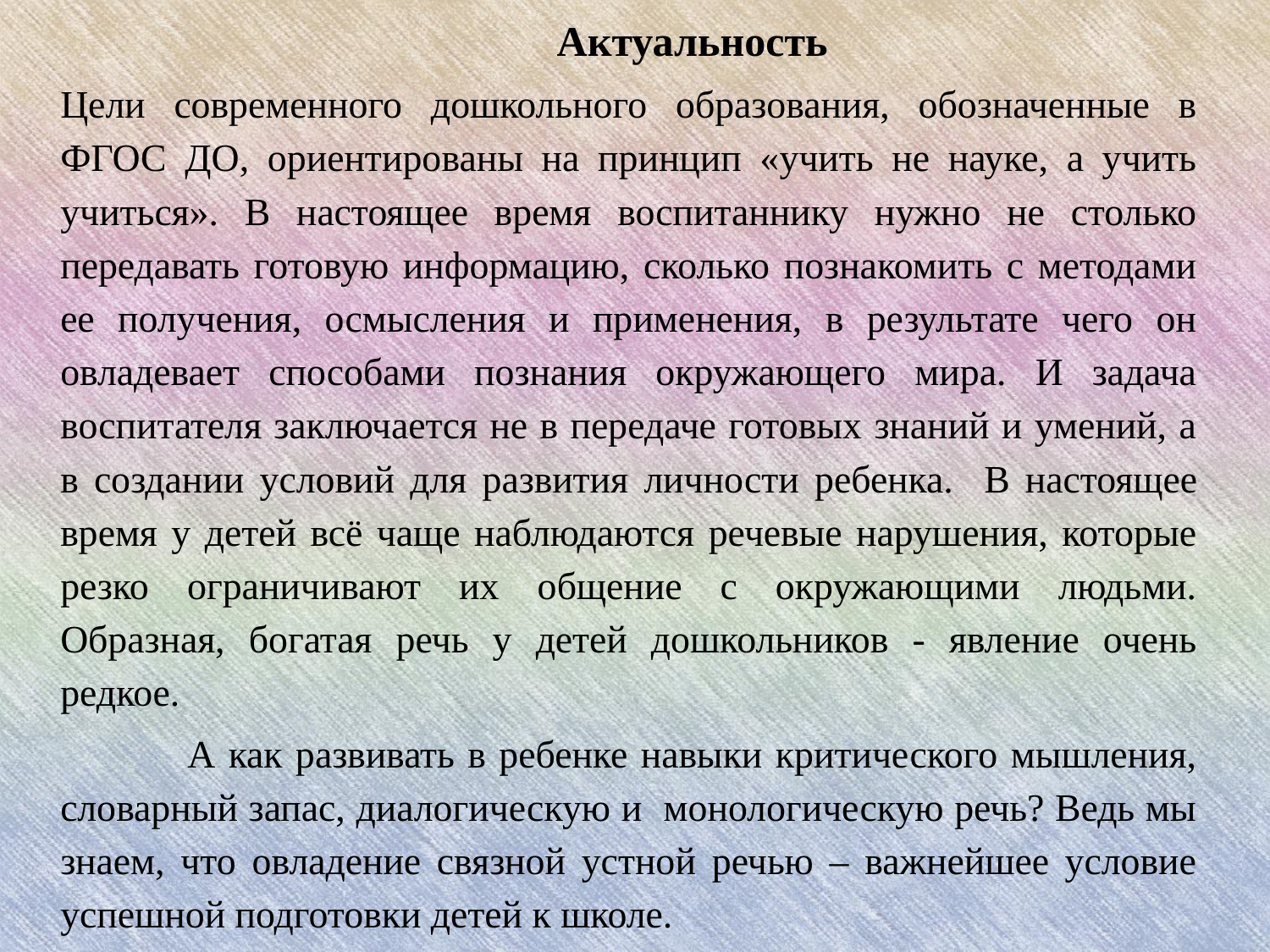

Актуальность
Цели современного дошкольного образования, обозначенные в ФГОС ДО, ориентированы на принцип «учить не науке, а учить учиться». В настоящее время воспитаннику нужно не столько передавать готовую информацию, сколько познакомить с методами ее получения, осмысления и применения, в результате чего он овладевает способами познания окружающего мира. И задача воспитателя заключается не в передаче готовых знаний и умений, а в создании условий для развития личности ребенка.	В настоящее время у детей всё чаще наблюдаются речевые нарушения, которые резко ограничивают их общение с окружающими людьми. Образная, богатая речь у детей дошкольников - явление очень редкое.
	А как развивать в ребенке навыки критического мышления, словарный запас, диалогическую и  монологическую речь? Ведь мы знаем, что овладение связной устной речью – важнейшее условие успешной подготовки детей к школе.